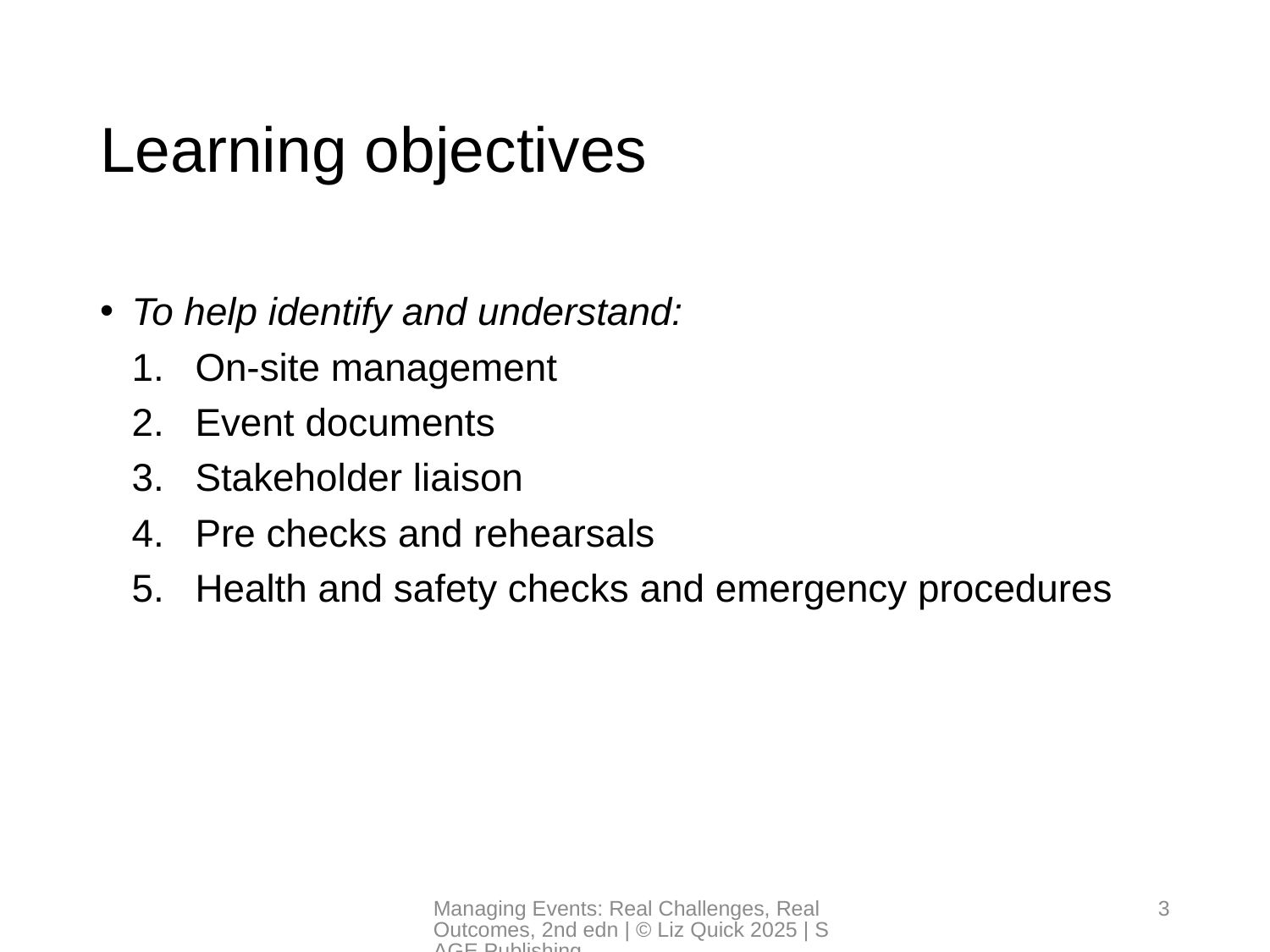

# Learning objectives
To help identify and understand:
On-site management
Event documents
Stakeholder liaison
Pre checks and rehearsals
Health and safety checks and emergency procedures
Managing Events: Real Challenges, Real Outcomes, 2nd edn | © Liz Quick 2025 | SAGE Publishing
3